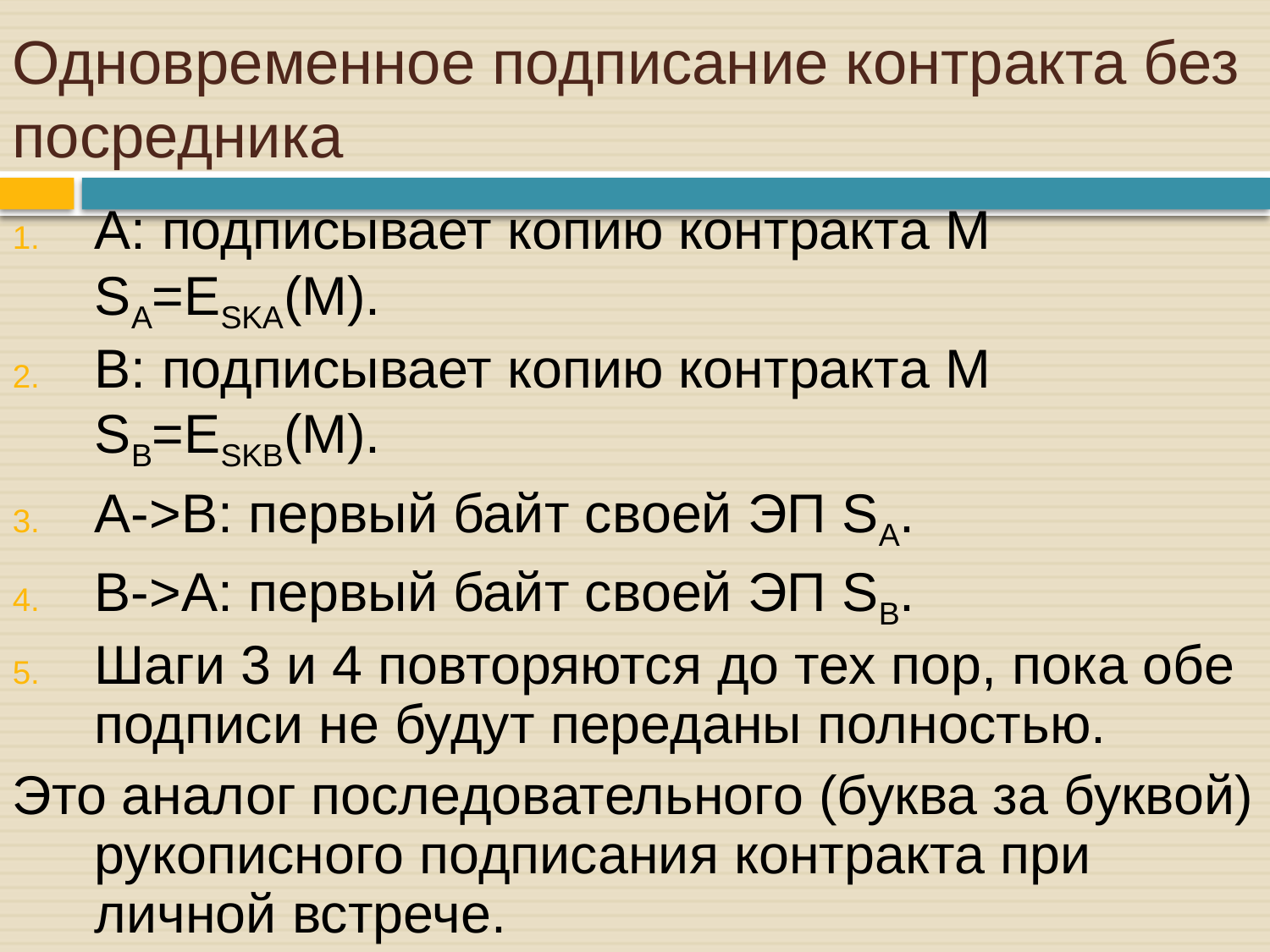

# Одновременное подписание контракта без посредника
A: подписывает копию контракта M SA=ESKA(M).
B: подписывает копию контракта M SB=ESKB(M).
A->B: первый байт своей ЭП SA.
B->A: первый байт своей ЭП SB.
Шаги 3 и 4 повторяются до тех пор, пока обе подписи не будут переданы полностью.
Это аналог последовательного (буква за буквой) рукописного подписания контракта при личной встрече.